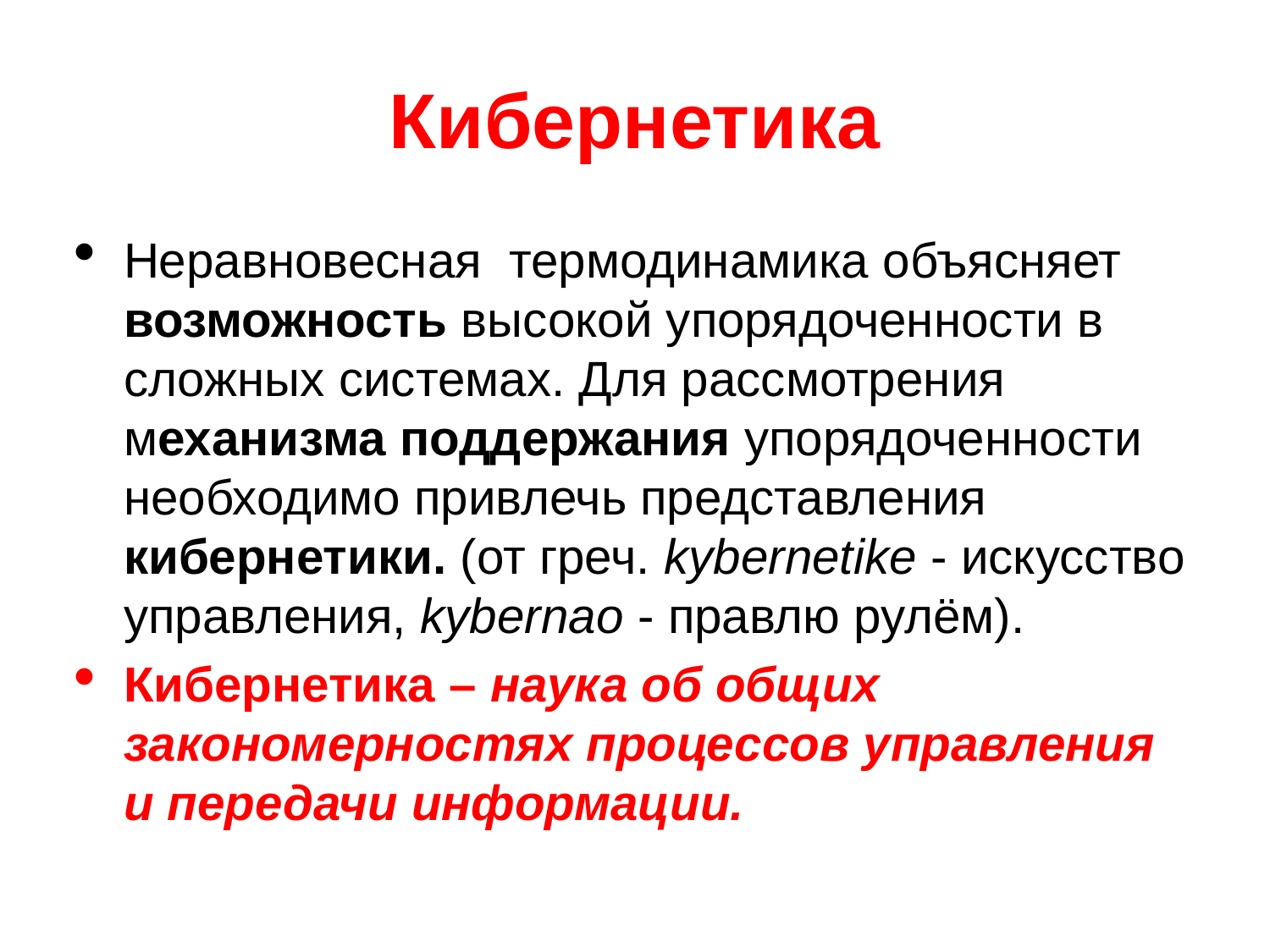

Кибернетика
Неравновесная  термодинамика объясняет возможность высокой упорядоченности в сложных системах. Для рассмотрения механизма поддержания упорядоченности необходимо привлечь представления кибернетики. (от греч. kybernetike - искусство управления, kybernao - правлю рулём).
Кибернетика – наука об общих закономерностях процессов управления и передачи информации.